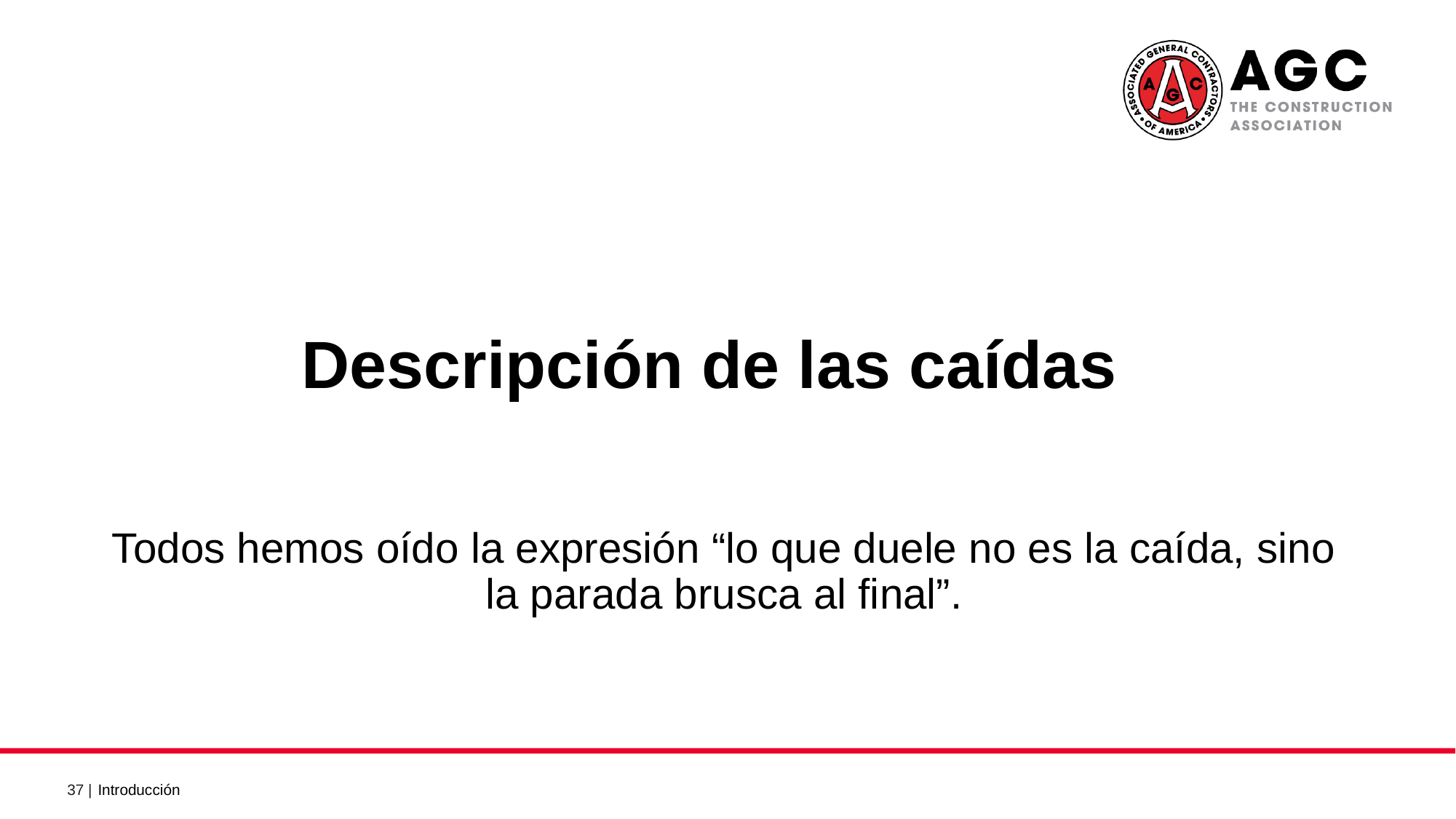

Descripción de las caídas
Todos hemos oído la expresión “lo que duele no es la caída, sino la parada brusca al final”.
Introducción